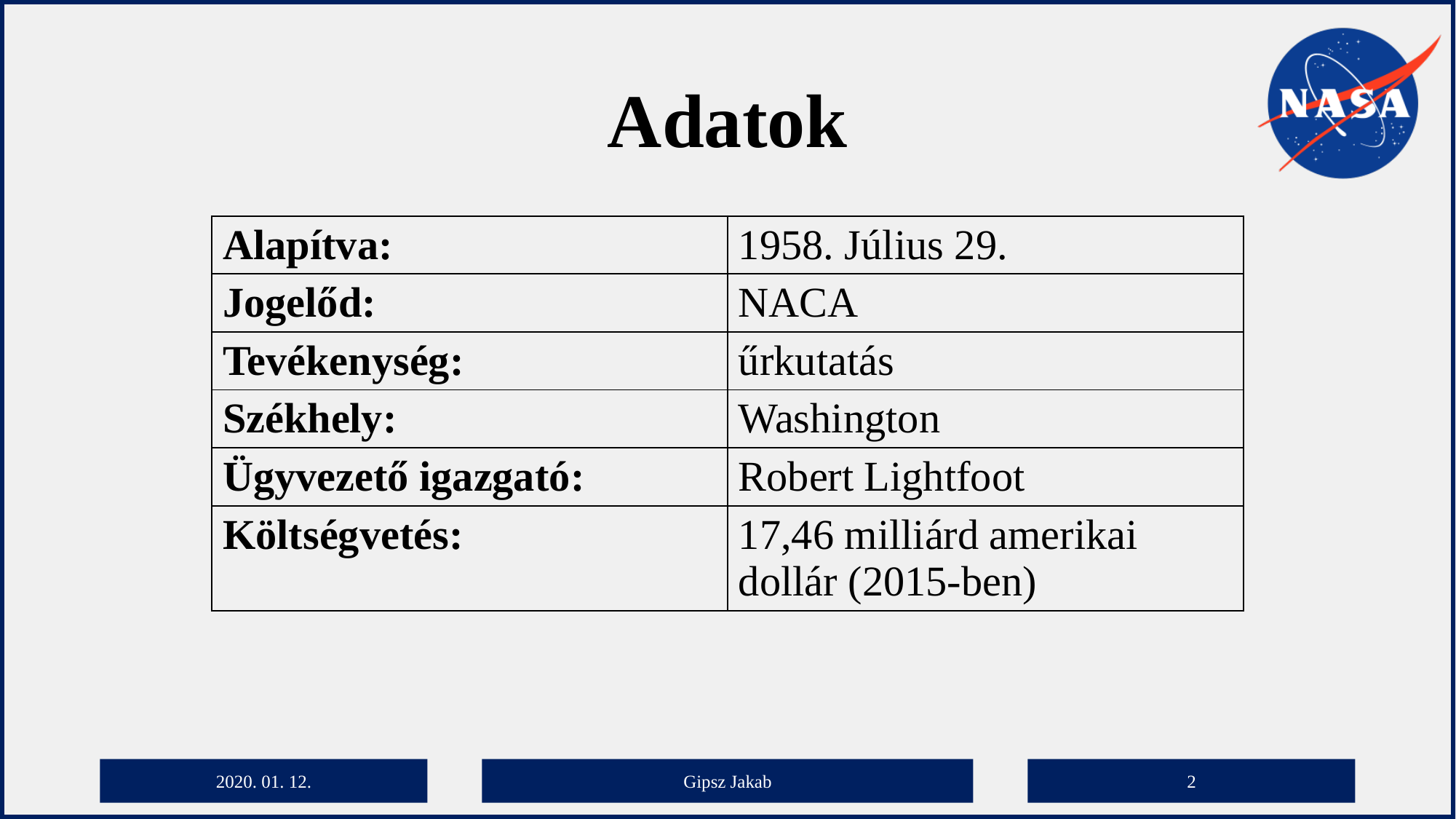

# Adatok
| Alapítva: | 1958. Július 29. |
| --- | --- |
| Jogelőd: | NACA |
| Tevékenység: | űrkutatás |
| Székhely: | Washington |
| Ügyvezető igazgató: | Robert Lightfoot |
| Költségvetés: | 17,46 milliárd amerikai dollár (2015-ben) |
2020. 01. 12.
Gipsz Jakab
2